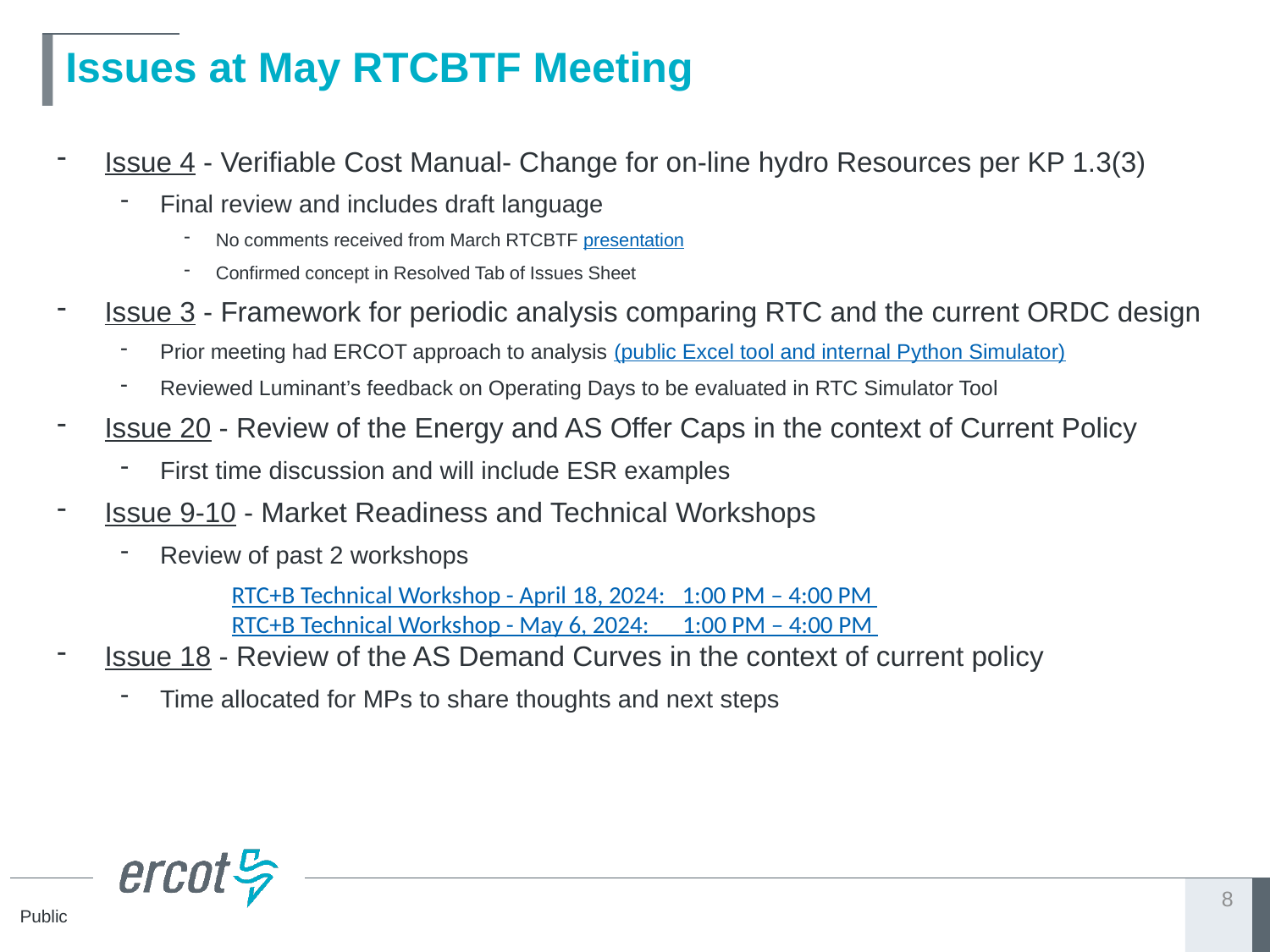

# Issues at May RTCBTF Meeting
Issue 4 - Verifiable Cost Manual- Change for on-line hydro Resources per KP 1.3(3)
Final review and includes draft language
No comments received from March RTCBTF presentation
Confirmed concept in Resolved Tab of Issues Sheet
Issue 3 - Framework for periodic analysis comparing RTC and the current ORDC design
Prior meeting had ERCOT approach to analysis (public Excel tool and internal Python Simulator)
Reviewed Luminant’s feedback on Operating Days to be evaluated in RTC Simulator Tool
Issue 20 - Review of the Energy and AS Offer Caps in the context of Current Policy
First time discussion and will include ESR examples
Issue 9-10 - Market Readiness and Technical Workshops
Review of past 2 workshops
RTC+B Technical Workshop - April 18, 2024:   1:00 PM – 4:00 PM
RTC+B Technical Workshop - May 6, 2024:      1:00 PM – 4:00 PM
Issue 18 - Review of the AS Demand Curves in the context of current policy
Time allocated for MPs to share thoughts and next steps